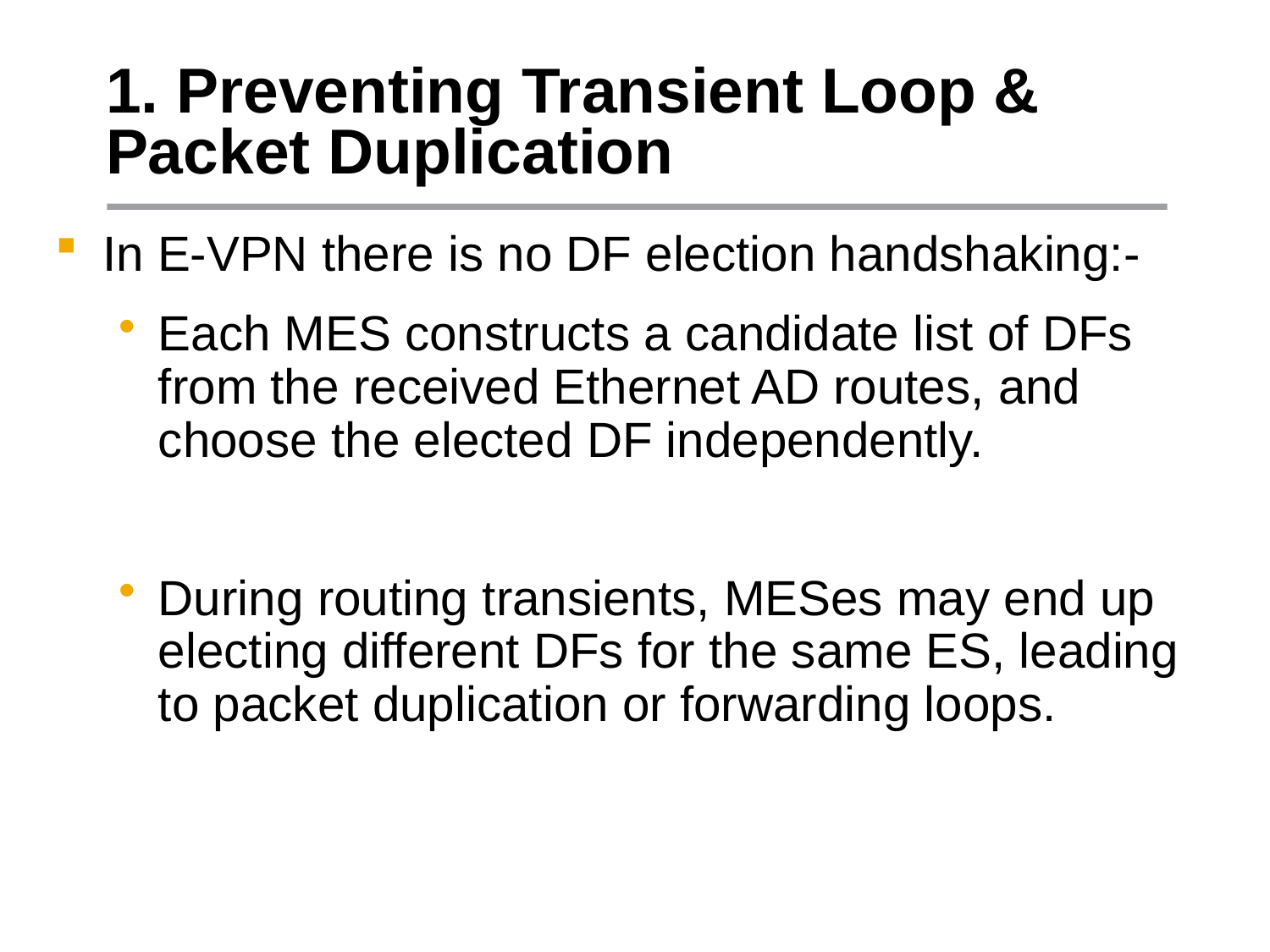

# 1. Preventing Transient Loop & Packet Duplication
In E-VPN there is no DF election handshaking:-
Each MES constructs a candidate list of DFs from the received Ethernet AD routes, and choose the elected DF independently.

During routing transients, MESes may end up electing different DFs for the same ES, leading to packet duplication or forwarding loops.